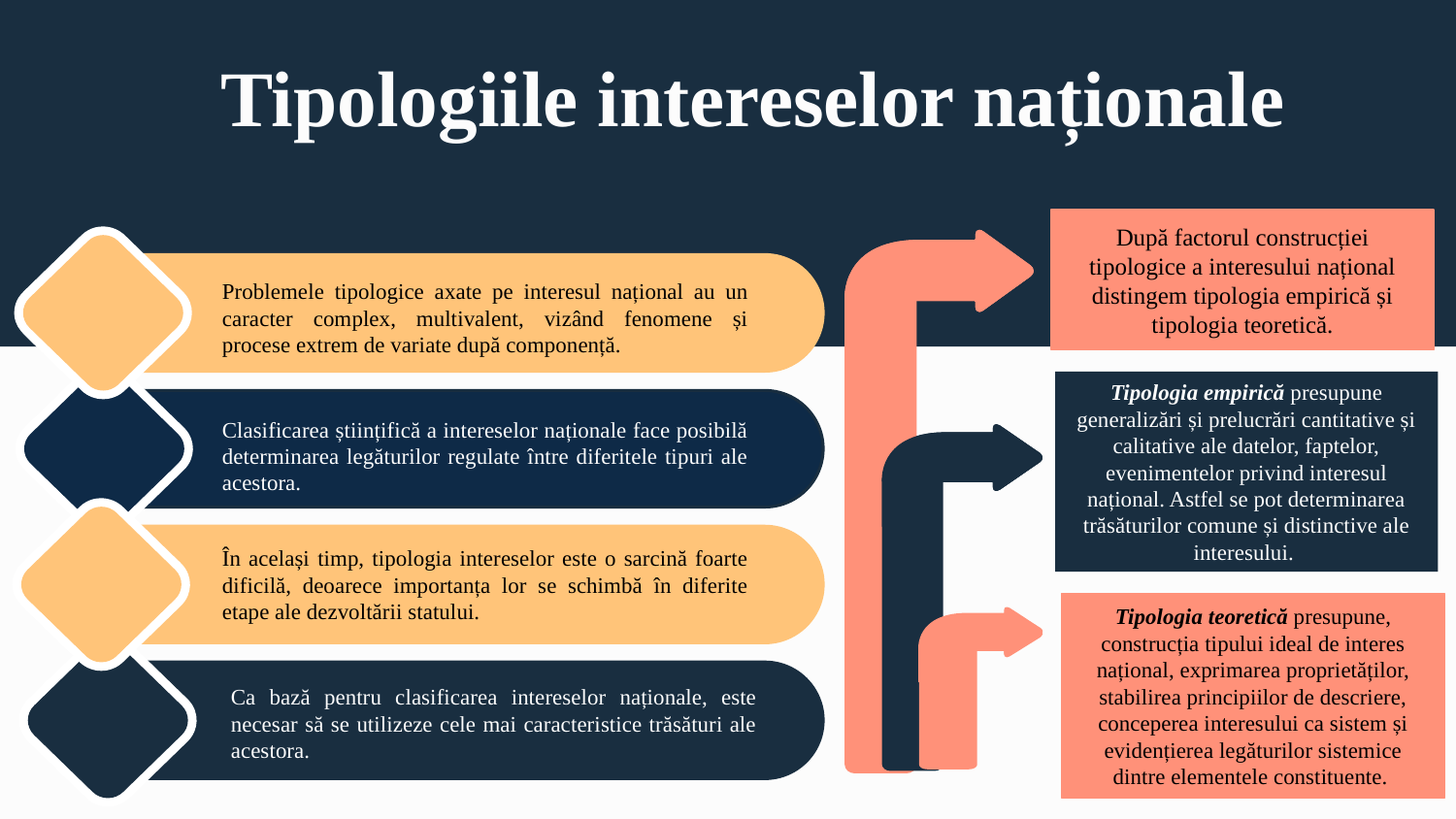

# Tipologiile intereselor naționale
După factorul construcției tipologice a interesului național distingem tipologia empirică și tipologia teoretică.

Problemele tipologice axate pe interesul național au un caracter complex, multivalent, vizând fenomene și procese extrem de variate după componență.

Tipologia empirică presupune generalizări și prelucrări cantitative și calitative ale datelor, faptelor, evenimentelor privind interesul național. Astfel se pot determinarea trăsăturilor comune și distinctive ale interesului.

Clasificarea științifică a intereselor naționale face posibilă determinarea legăturilor regulate între diferitele tipuri ale acestora.

În același timp, tipologia intereselor este o sarcină foarte dificilă, deoarece importanța lor se schimbă în diferite etape ale dezvoltării statului.
Tipologia teoretică presupune, construcția tipului ideal de interes național, exprimarea proprietăților, stabilirea principiilor de descriere, conceperea interesului ca sistem și evidențierea legăturilor sistemice dintre elementele constituente.

Ca bază pentru clasificarea intereselor naționale, este necesar să se utilizeze cele mai caracteristice trăsături ale acestora.